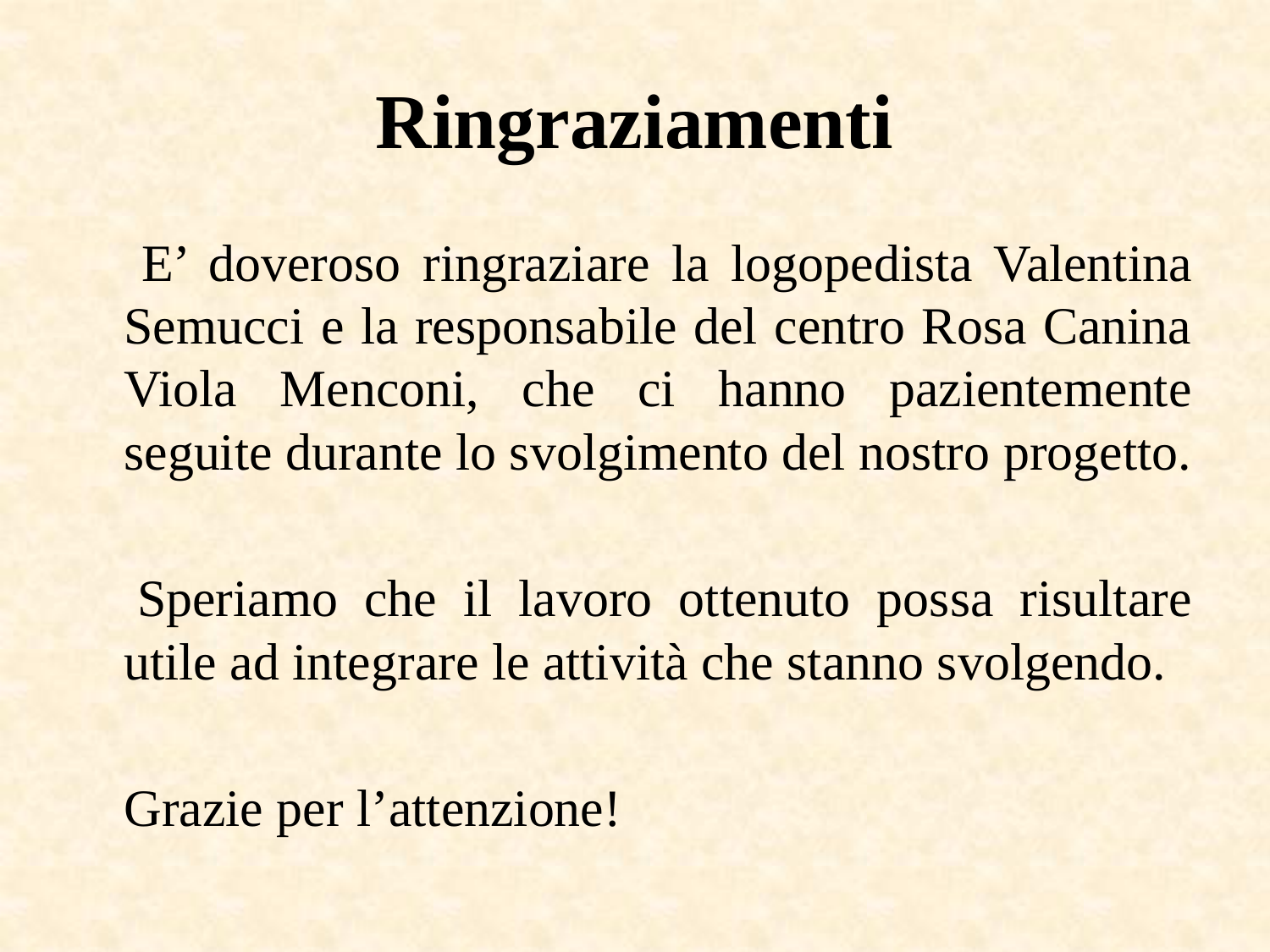

# Ringraziamenti
  	E’ doveroso ringraziare la logopedista Valentina Semucci e la responsabile del centro Rosa Canina Viola Menconi, che ci hanno pazientemente seguite durante lo svolgimento del nostro progetto.

 	Speriamo che il lavoro ottenuto possa risultare utile ad integrare le attività che stanno svolgendo.

	Grazie per l’attenzione!